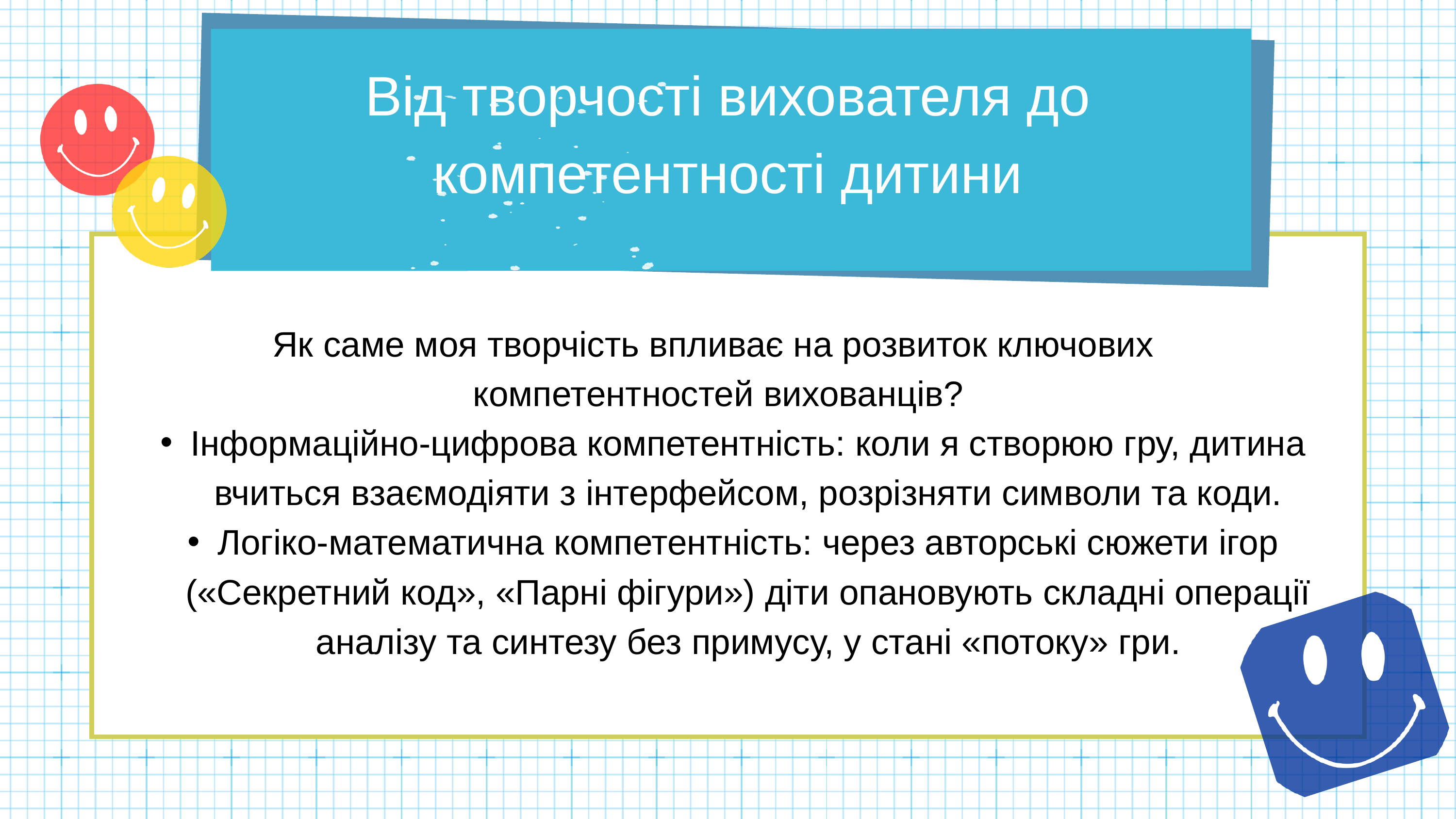

Від творчості вихователя до компетентності дитини

Як саме моя творчість впливає на розвиток ключових
компетентностей вихованців?
Інформаційно-цифрова компетентність: коли я створюю гру, дитина вчиться взаємодіяти з інтерфейсом, розрізняти символи та коди.
Логіко-математична компетентність: через авторські сюжети ігор («Секретний код», «Парні фігури») діти опановують складні операції аналізу та синтезу без примусу, у стані «потоку» гри.